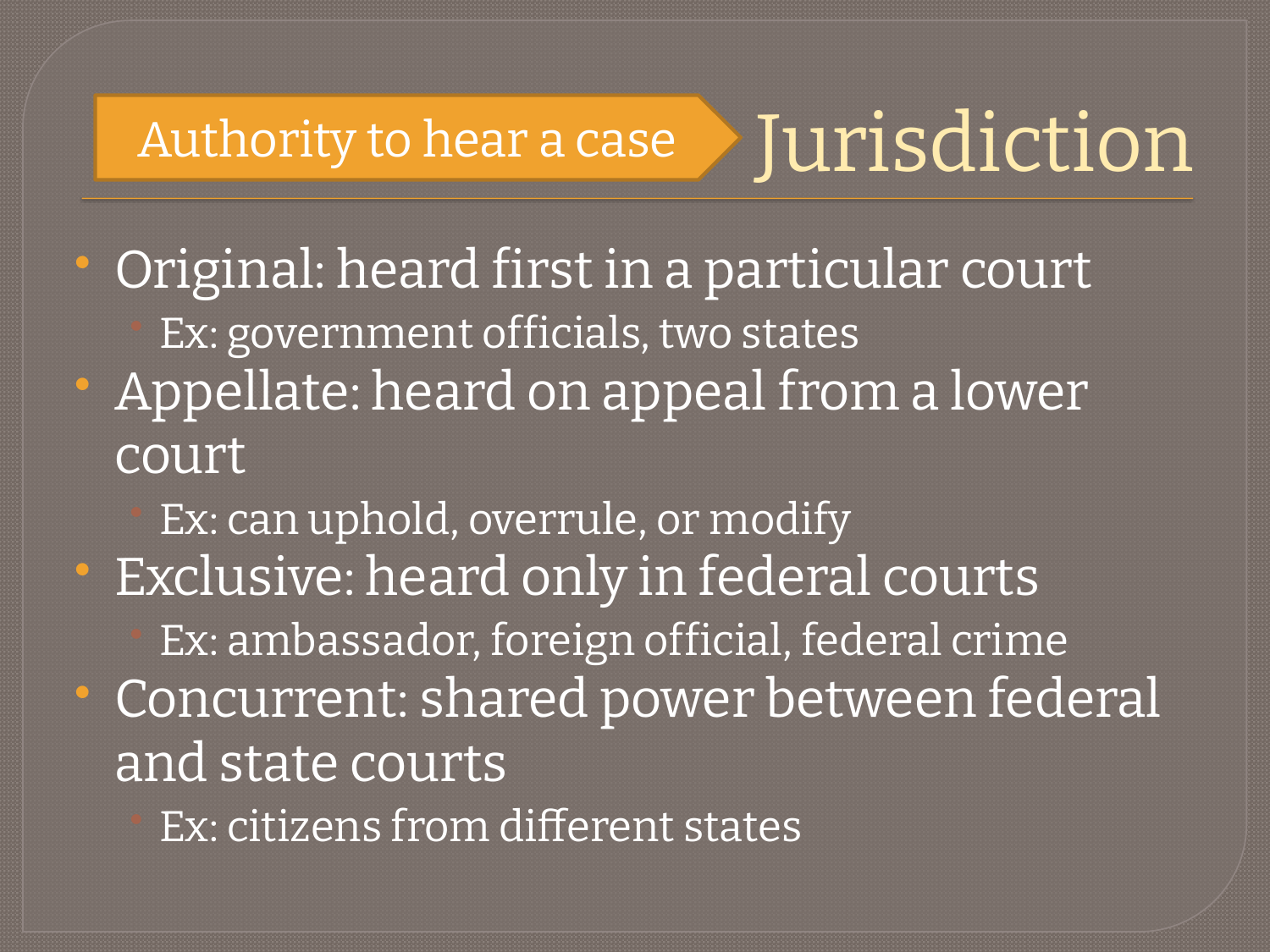

# Jurisdiction
Authority to hear a case
Original: heard first in a particular court
Ex: government officials, two states
Appellate: heard on appeal from a lower court
Ex: can uphold, overrule, or modify
Exclusive: heard only in federal courts
Ex: ambassador, foreign official, federal crime
Concurrent: shared power between federal and state courts
Ex: citizens from different states